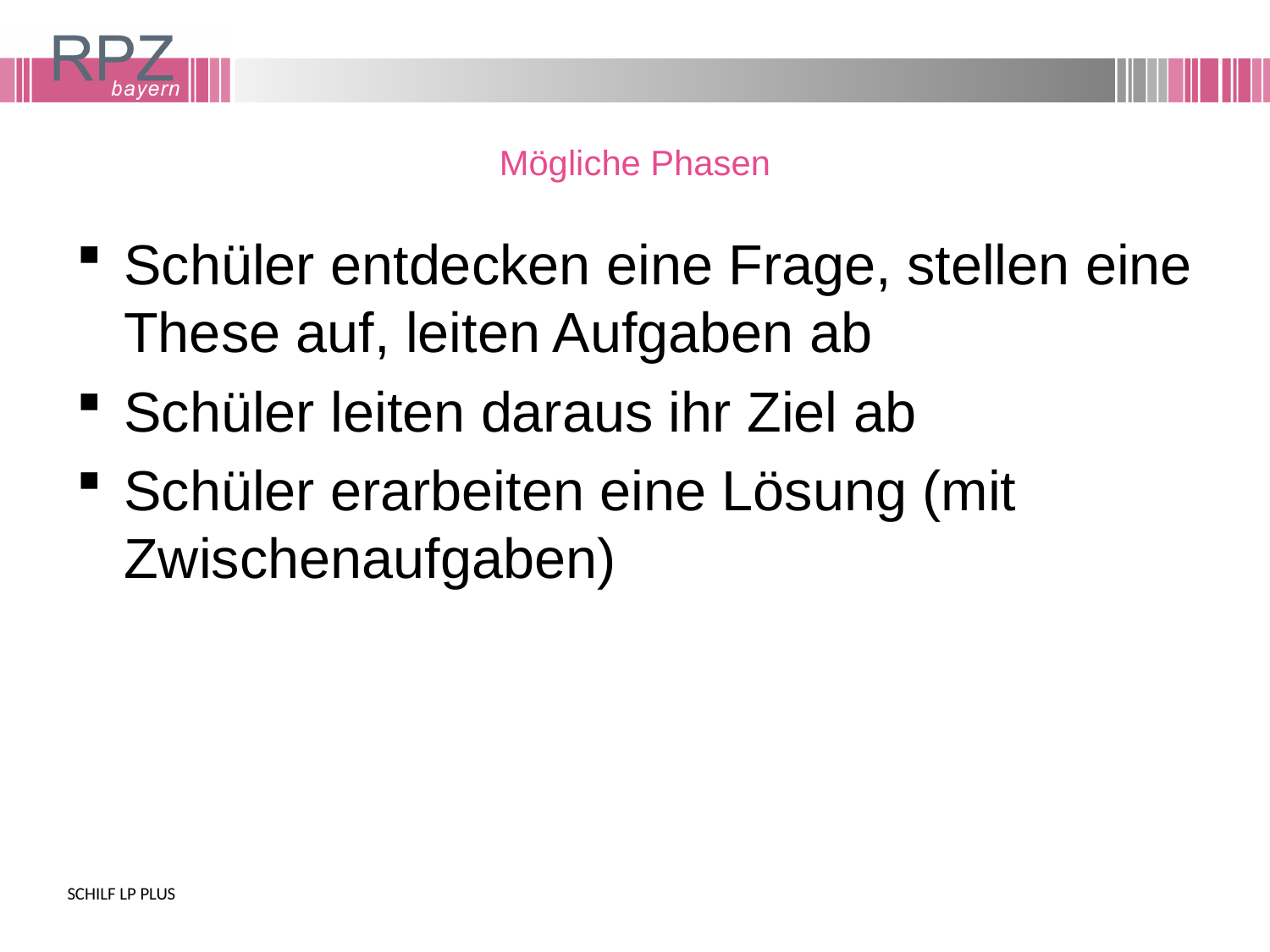

# Mögliche Phasen
Schüler entdecken eine Frage, stellen eine These auf, leiten Aufgaben ab
Schüler leiten daraus ihr Ziel ab
Schüler erarbeiten eine Lösung (mit Zwischenaufgaben)